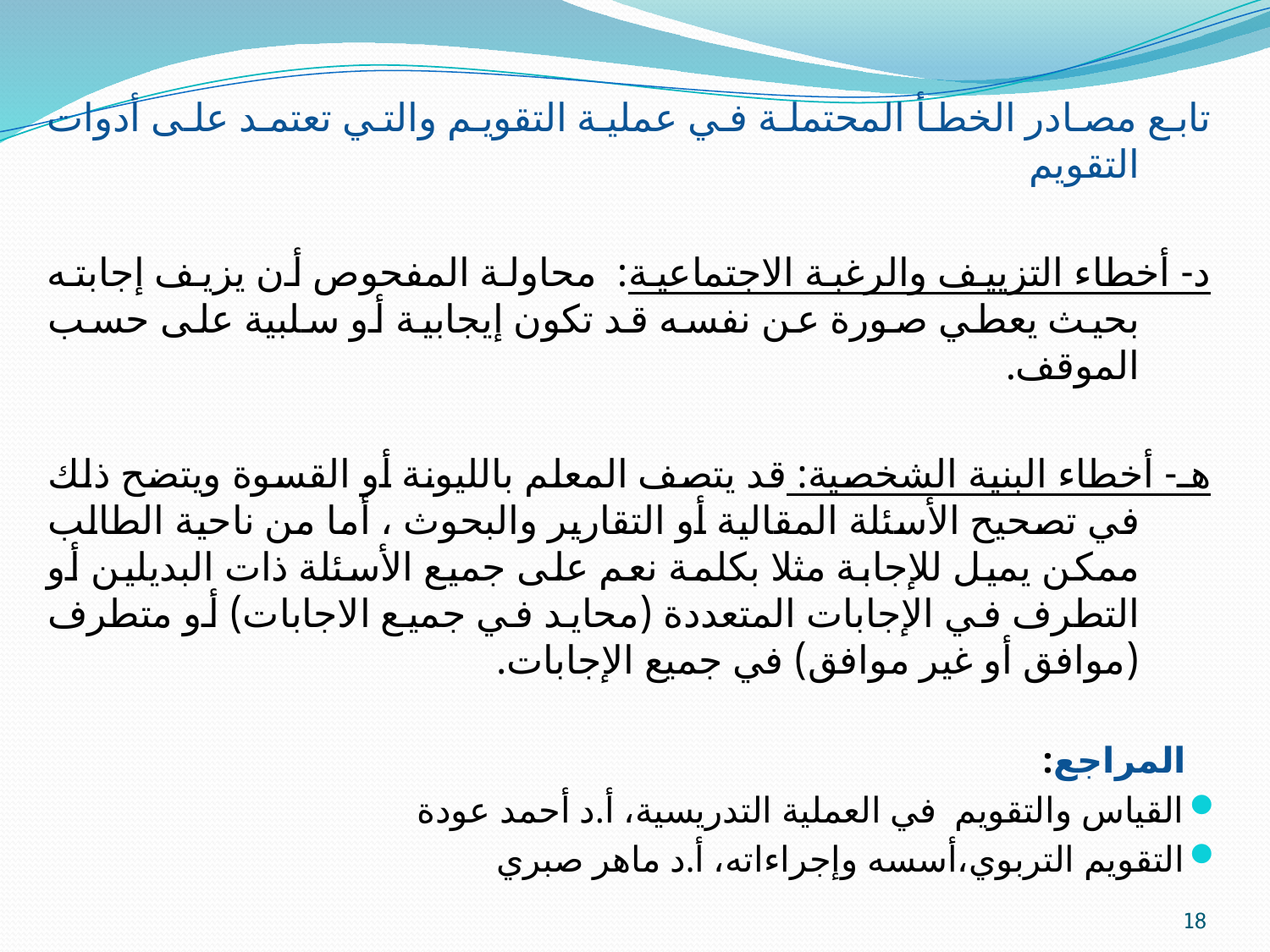

تابع مصادر الخطأ المحتملة في عملية التقويم والتي تعتمد على أدوات التقويم

د- أخطاء التزييف والرغبة الاجتماعية:  محاولة المفحوص أن يزيف إجابته بحيث يعطي صورة عن نفسه قد تكون إيجابية أو سلبية على حسب الموقف.

هـ- أخطاء البنية الشخصية: قد يتصف المعلم بالليونة أو القسوة ويتضح ذلك في تصحيح الأسئلة المقالية أو التقارير والبحوث ، أما من ناحية الطالب ممكن يميل للإجابة مثلا بكلمة نعم على جميع الأسئلة ذات البديلين أو التطرف في الإجابات المتعددة (محايد في جميع الاجابات) أو متطرف (موافق أو غير موافق) في جميع الإجابات.

    المراجع:
القياس والتقويم  في العملية التدريسية، أ.د أحمد عودة
التقويم التربوي،أسسه وإجراءاته، أ.د ماهر صبري

18